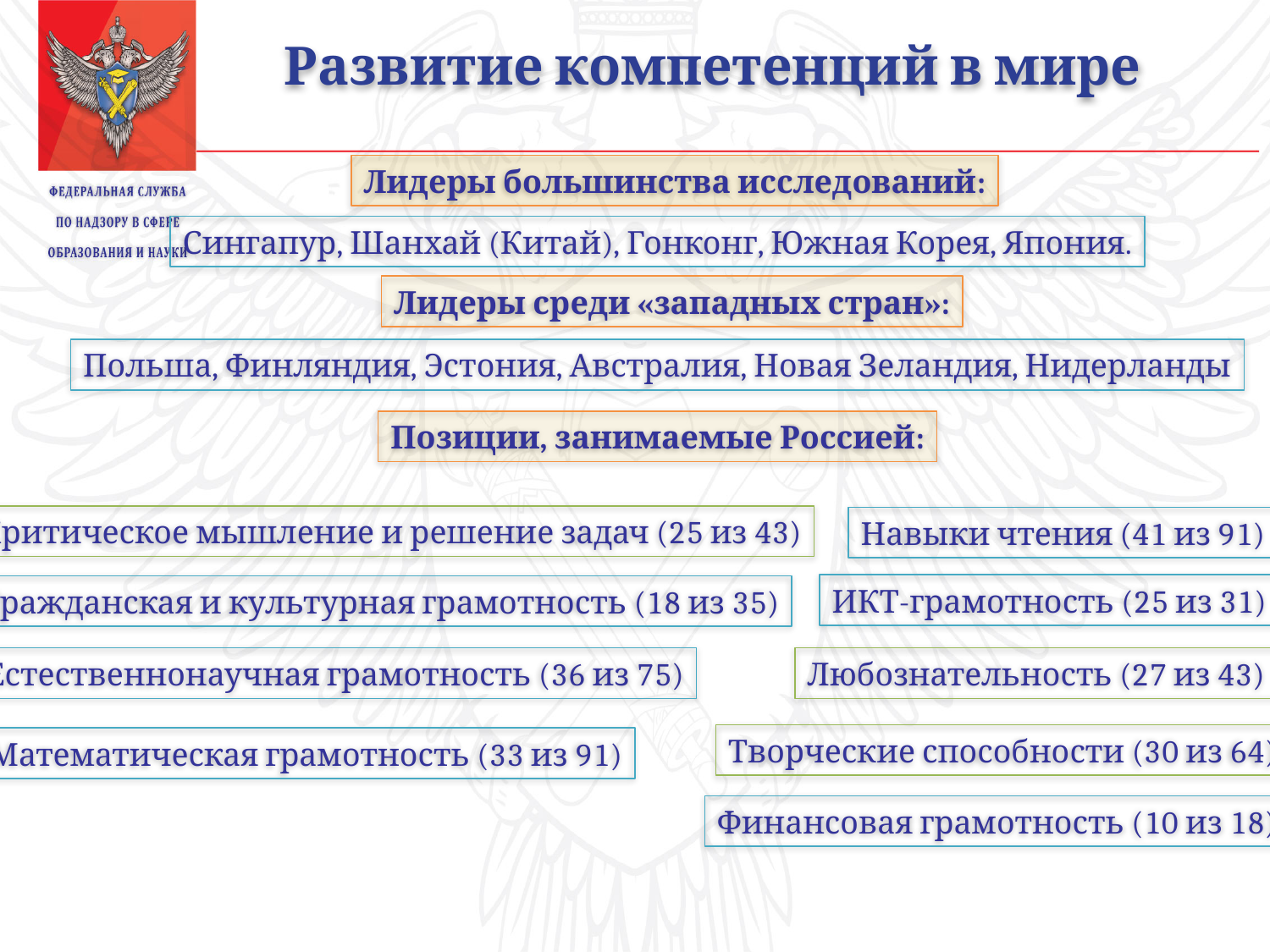

Развитие компетенций в мире
Лидеры большинства исследований:
Сингапур, Шанхай (Китай), Гонконг, Южная Корея, Япония.
Лидеры среди «западных стран»:
Польша, Финляндия, Эстония, Австралия, Новая Зеландия, Нидерланды
Позиции, занимаемые Россией:
Критическое мышление и решение задач (25 из 43)
Навыки чтения (41 из 91)
ИКТ-грамотность (25 из 31)
Гражданская и культурная грамотность (18 из 35)
Естественнонаучная грамотность (36 из 75)
Любознательность (27 из 43)
Творческие способности (30 из 64)
Математическая грамотность (33 из 91)
Финансовая грамотность (10 из 18)